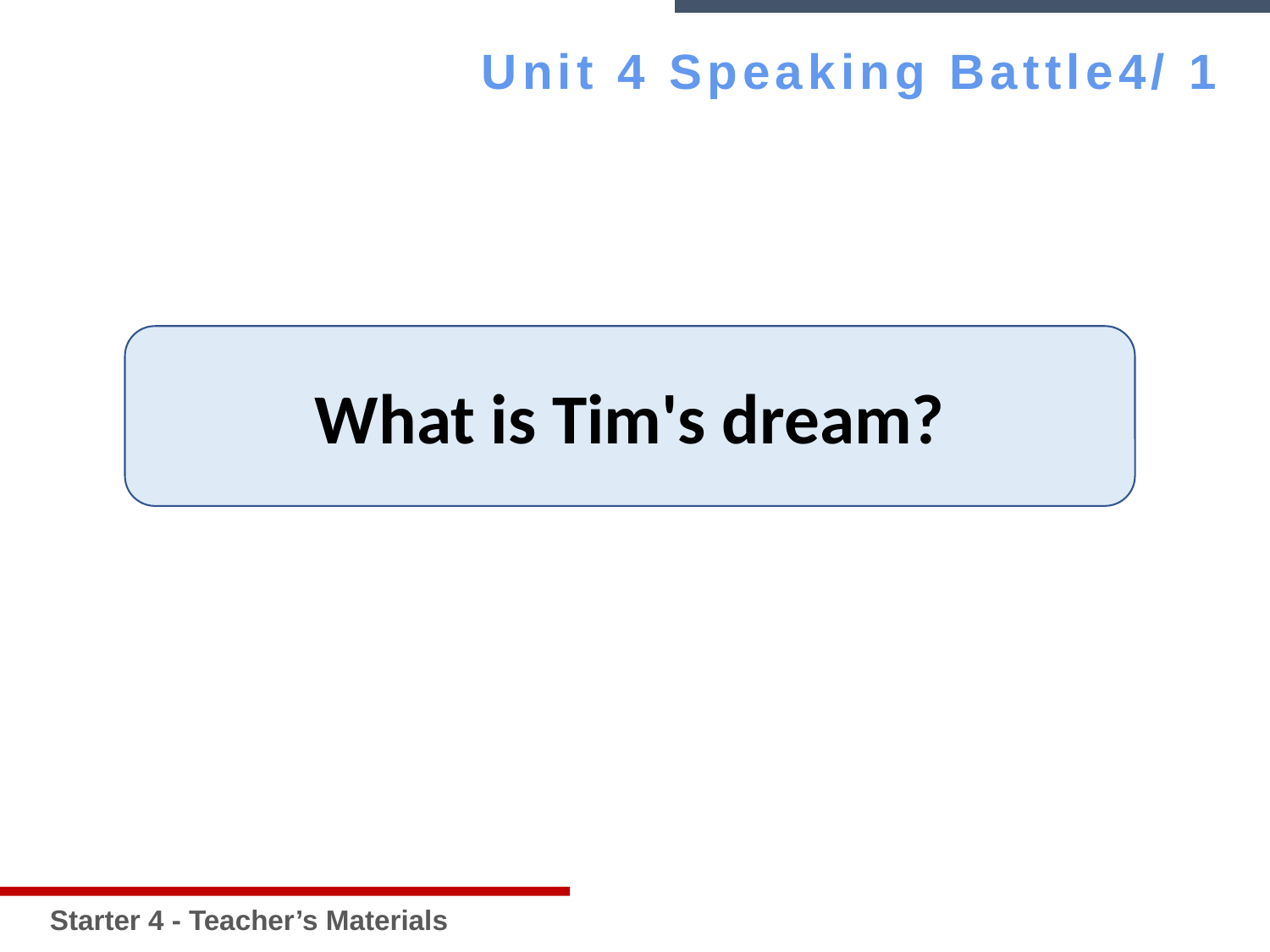

Starter 4 - Teacher’s Materials
Unit 4 Speaking Battle4/ 1
What is Tim's dream?